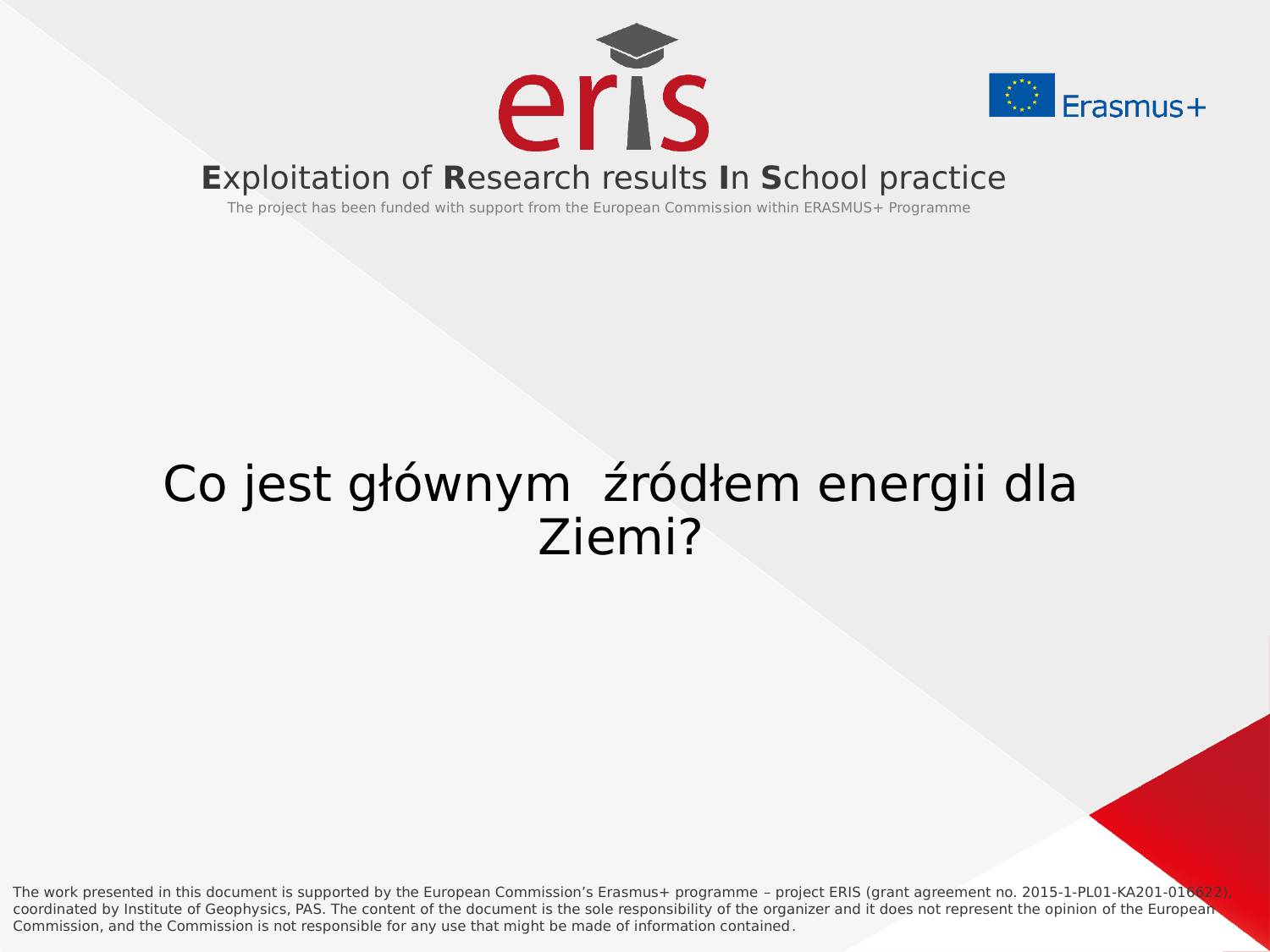

# Co jest głównym  źródłem energii dla Ziemi?